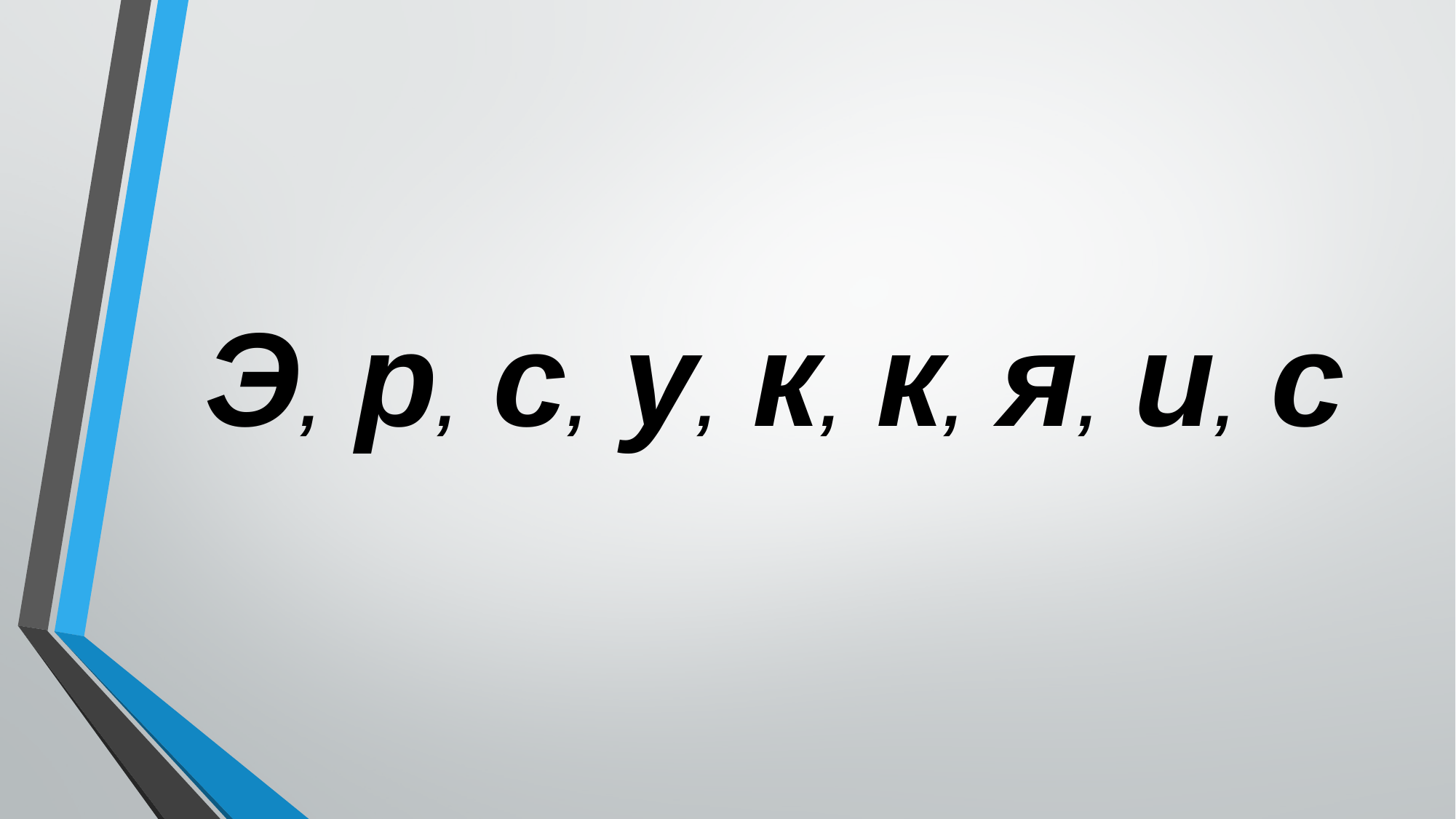

# Э, р, с, у, к, к, я, и, с